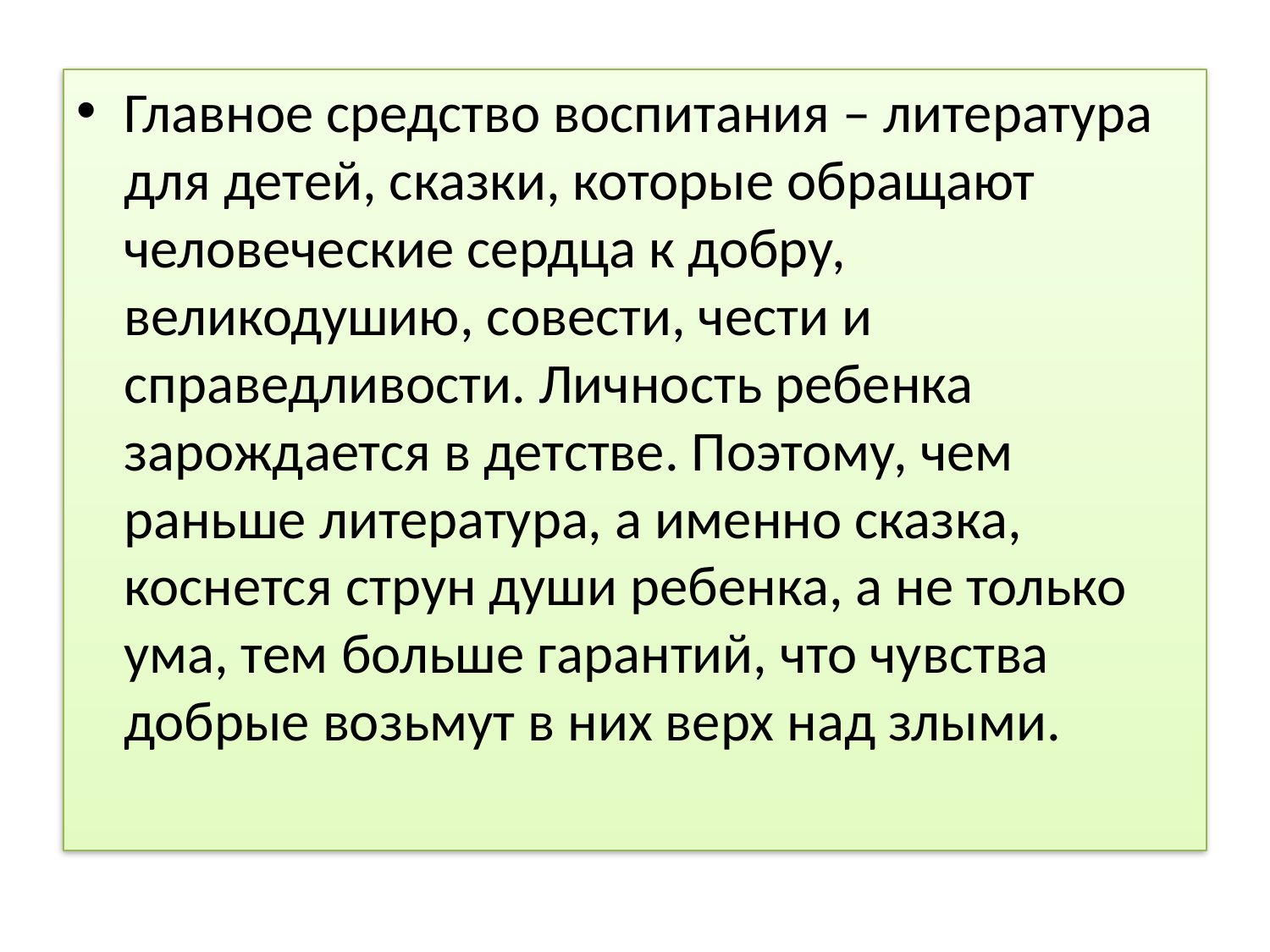

Главное средство воспитания – литература для детей, сказки, которые обращают человеческие сердца к добру, великодушию, совести, чести и справедливости. Личность ребенка зарождается в детстве. Поэтому, чем раньше литература, а именно сказка, коснется струн души ребенка, а не только ума, тем больше гарантий, что чувства добрые возьмут в них верх над злыми.